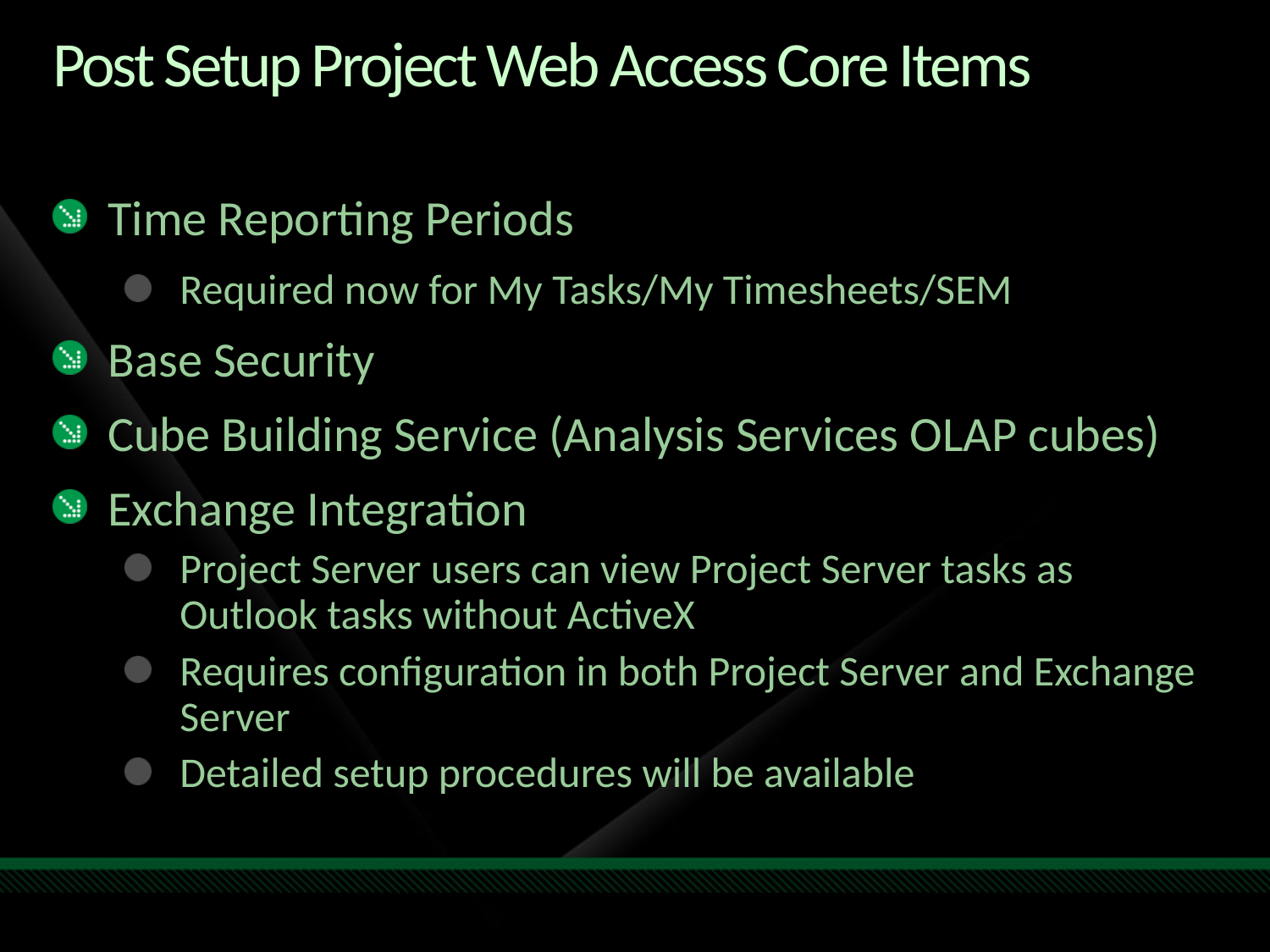

# Post Setup Project Web Access Core Items
Time Reporting Periods
Required now for My Tasks/My Timesheets/SEM
Base Security
Cube Building Service (Analysis Services OLAP cubes)
Exchange Integration
Project Server users can view Project Server tasks as Outlook tasks without ActiveX
Requires configuration in both Project Server and Exchange Server
Detailed setup procedures will be available